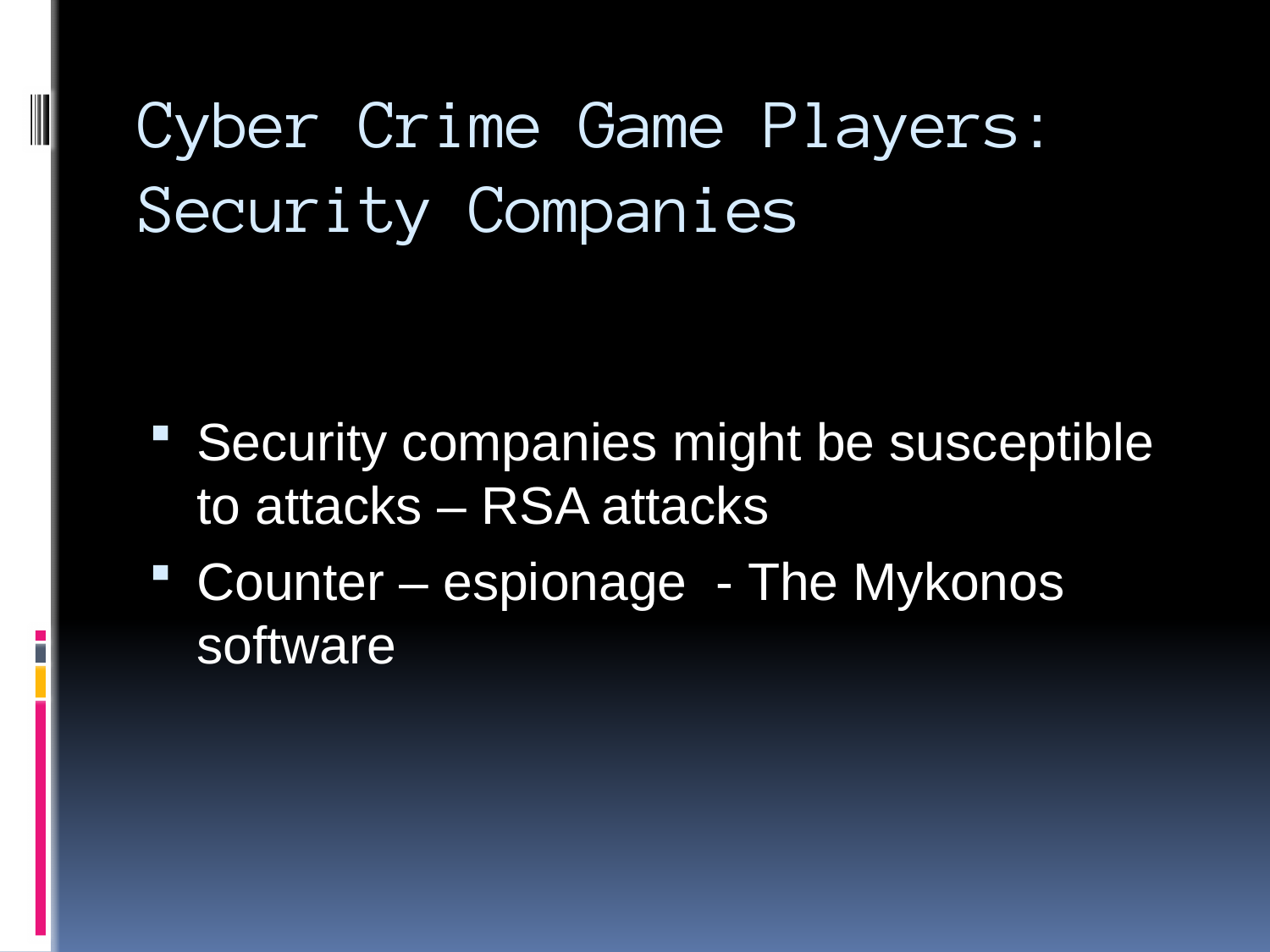

# Cyber Crime Game Players: Security Companies
Security companies might be susceptible to attacks – RSA attacks
Counter – espionage  - The Mykonos software